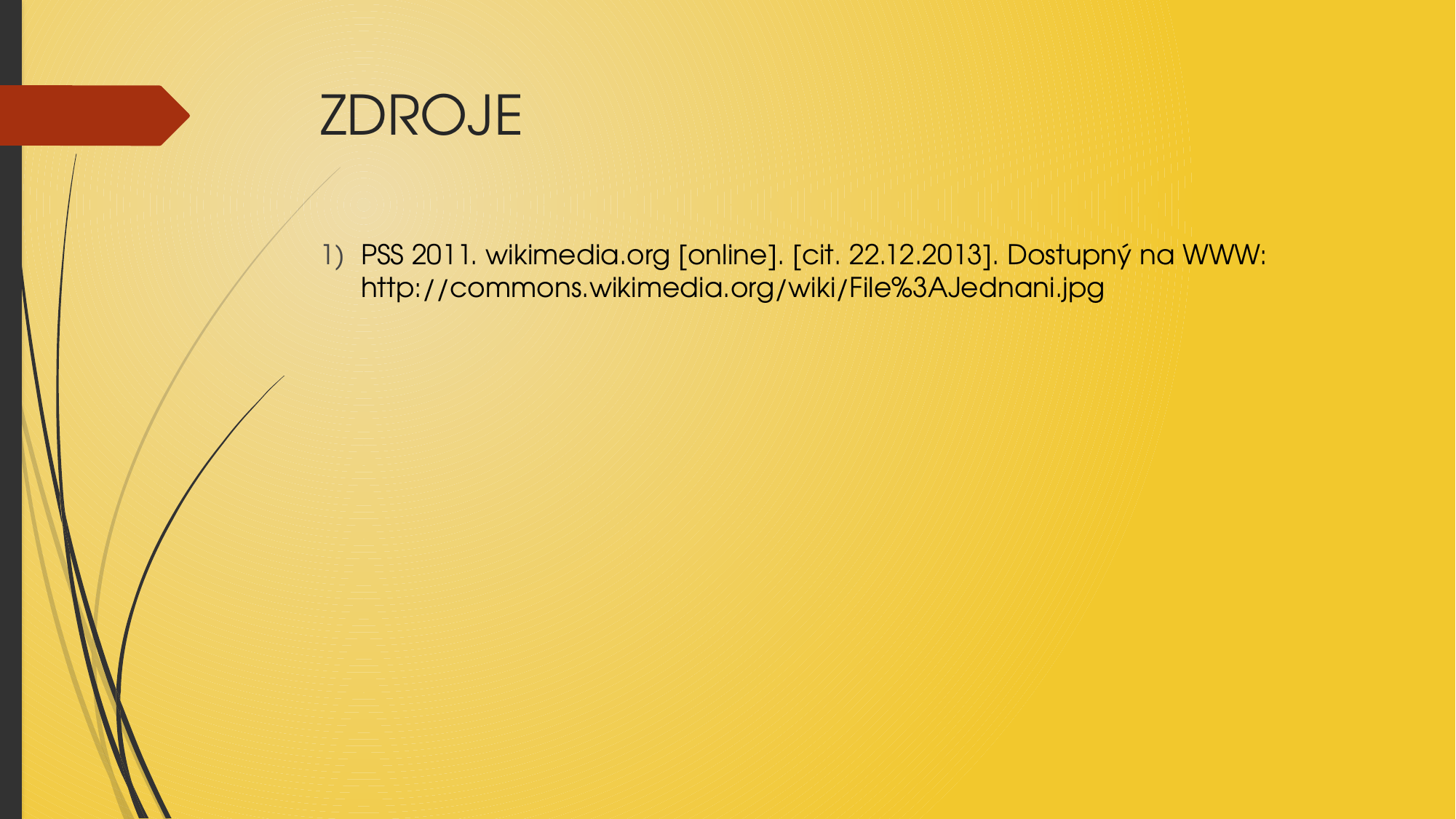

# ZDROJE

PSS 2011. wikimedia.org [online]. [cit. 22.12.2013]. Dostupný na WWW: http://commons.wikimedia.org/wiki/File%3AJednani.jpg